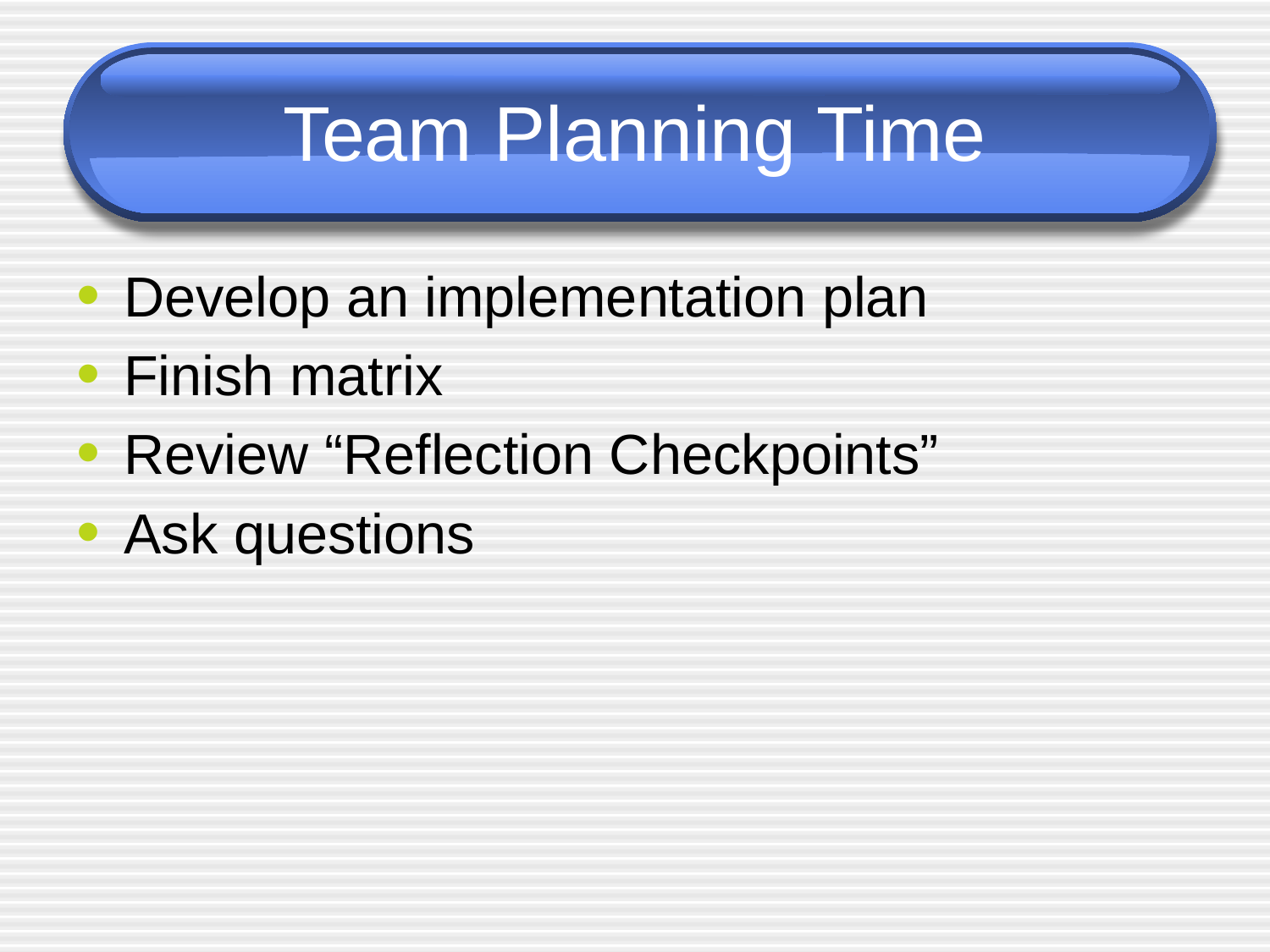

# Team Planning Time
Develop an implementation plan
Finish matrix
Review “Reflection Checkpoints”
Ask questions